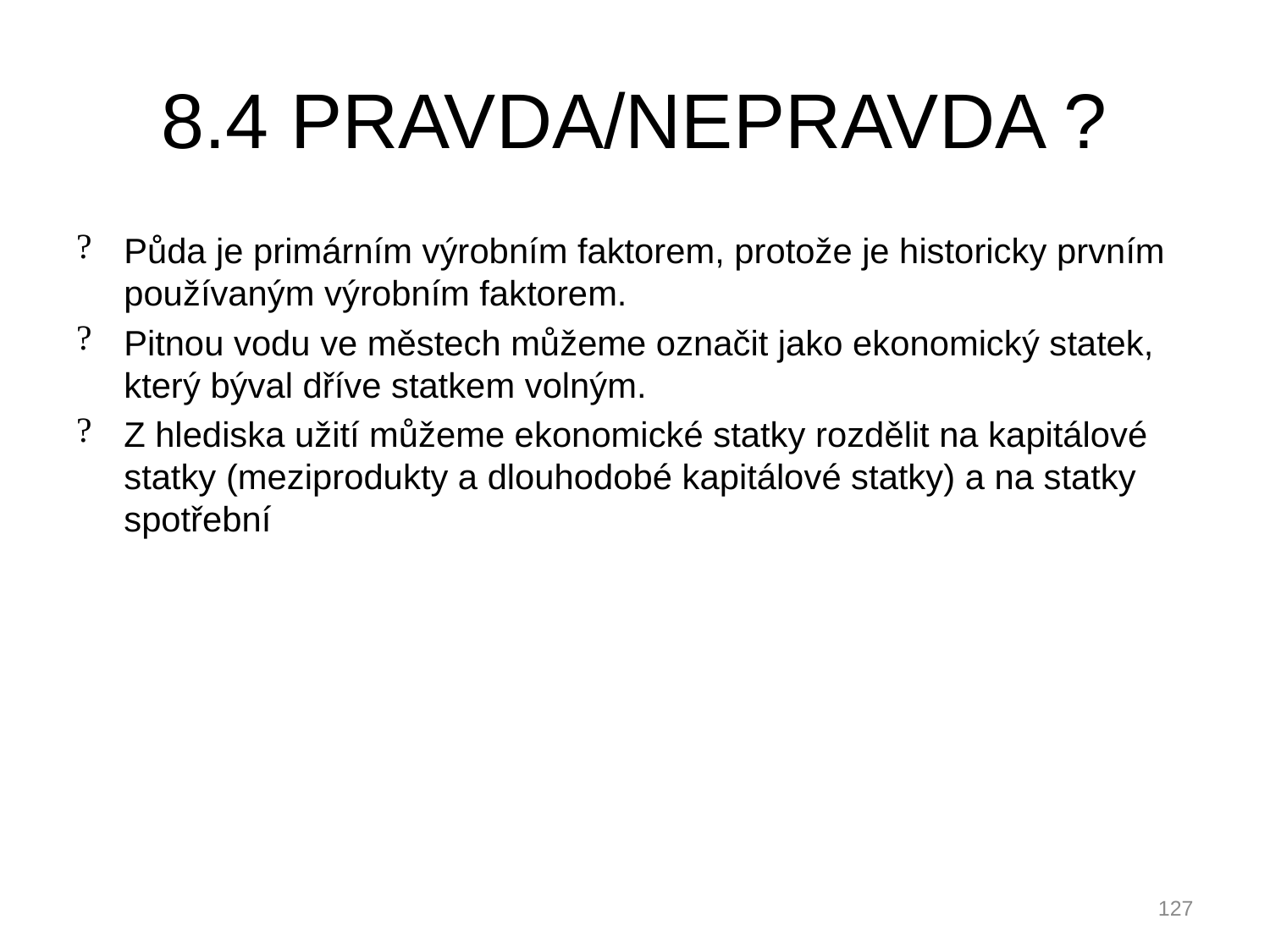

# 8.4 PRAVDA/NEPRAVDA ?
Půda je primárním výrobním faktorem, protože je historicky prvním používaným výrobním faktorem.
Pitnou vodu ve městech můžeme označit jako ekonomický statek, který býval dříve statkem volným.
Z hlediska užití můžeme ekonomické statky rozdělit na kapitálové statky (meziprodukty a dlouhodobé kapitálové statky) a na statky spotřební
127